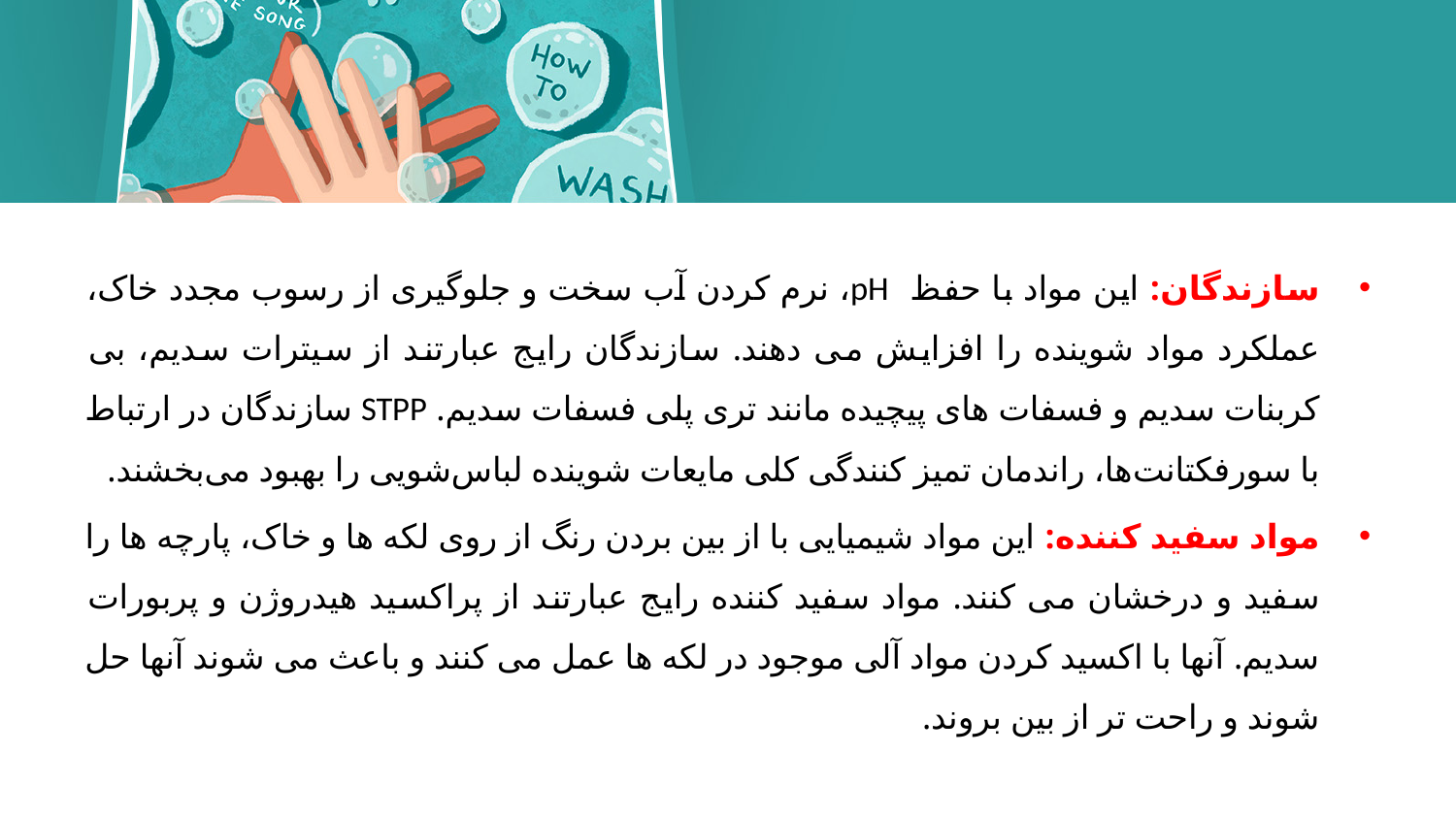

#
سازندگان: این مواد با حفظ  pH، نرم کردن آب سخت و جلوگیری از رسوب مجدد خاک، عملکرد مواد شوینده را افزایش می دهند. سازندگان رایج عبارتند از سیترات سدیم، بی کربنات سدیم و فسفات های پیچیده مانند تری پلی فسفات سدیم. STPP سازندگان در ارتباط با سورفکتانت‌ها، راندمان تمیز کنندگی کلی مایعات شوینده لباس‌شویی را بهبود می‌بخشند.
مواد سفید کننده: این مواد شیمیایی با از بین بردن رنگ از روی لکه ها و خاک، پارچه ها را سفید و درخشان می کنند. مواد سفید کننده رایج عبارتند از پراکسید هیدروژن و پربورات سدیم. آنها با اکسید کردن مواد آلی موجود در لکه ها عمل می کنند و باعث می شوند آنها حل شوند و راحت تر از بین بروند.